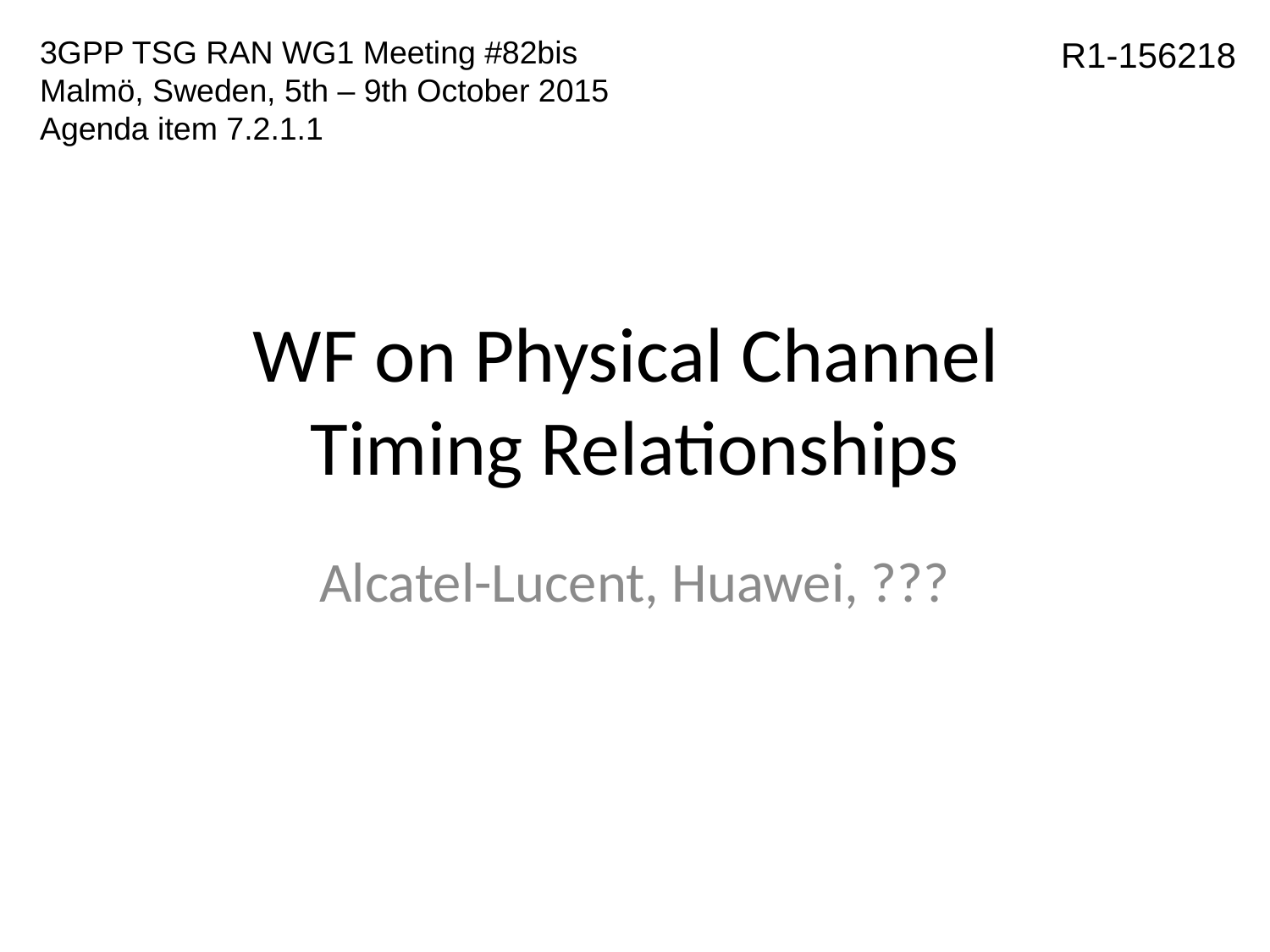

3GPP TSG RAN WG1 Meeting #82bis
Malmö, Sweden, 5th – 9th October 2015
Agenda item 7.2.1.1
R1-156218
# WF on Physical Channel Timing Relationships
Alcatel-Lucent, Huawei, ???